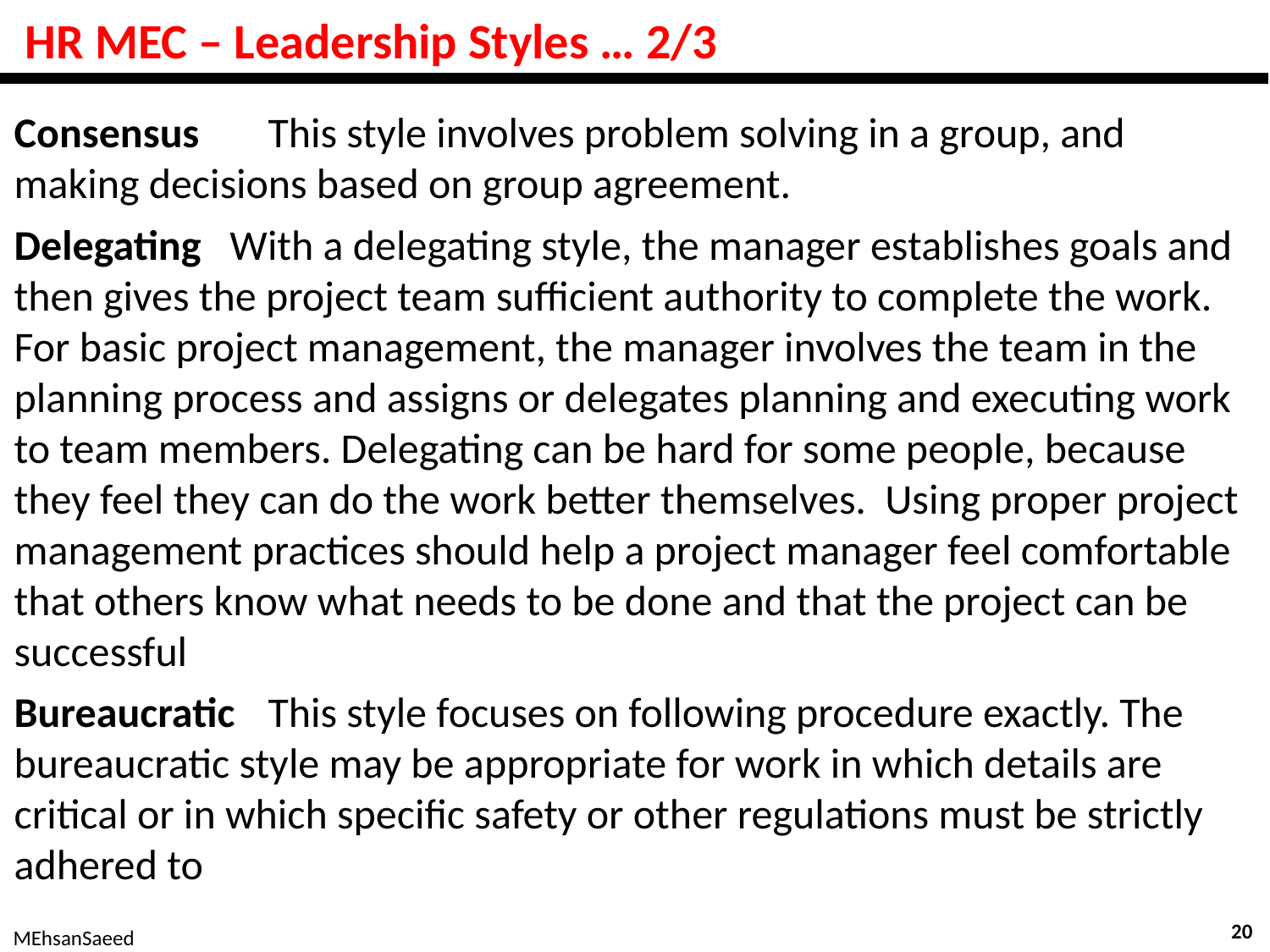

# HR MEC – Leadership Styles … 2/3
Consensus	This style involves problem solving in a group, and making decisions based on group agreement.
Delegating   With a delegating style, the manager establishes goals and then gives the project team sufficient authority to complete the work. For basic project management, the manager involves the team in the planning process and assigns or delegates planning and executing work to team members. Delegating can be hard for some people, because they feel they can do the work better themselves.  Using proper project management practices should help a project manager feel comfortable that others know what needs to be done and that the project can be successful
Bureaucratic	This style focuses on following procedure exactly. The bureaucratic style may be appropriate for work in which details are critical or in which specific safety or other regulations must be strictly adhered to
20
MEhsanSaeed